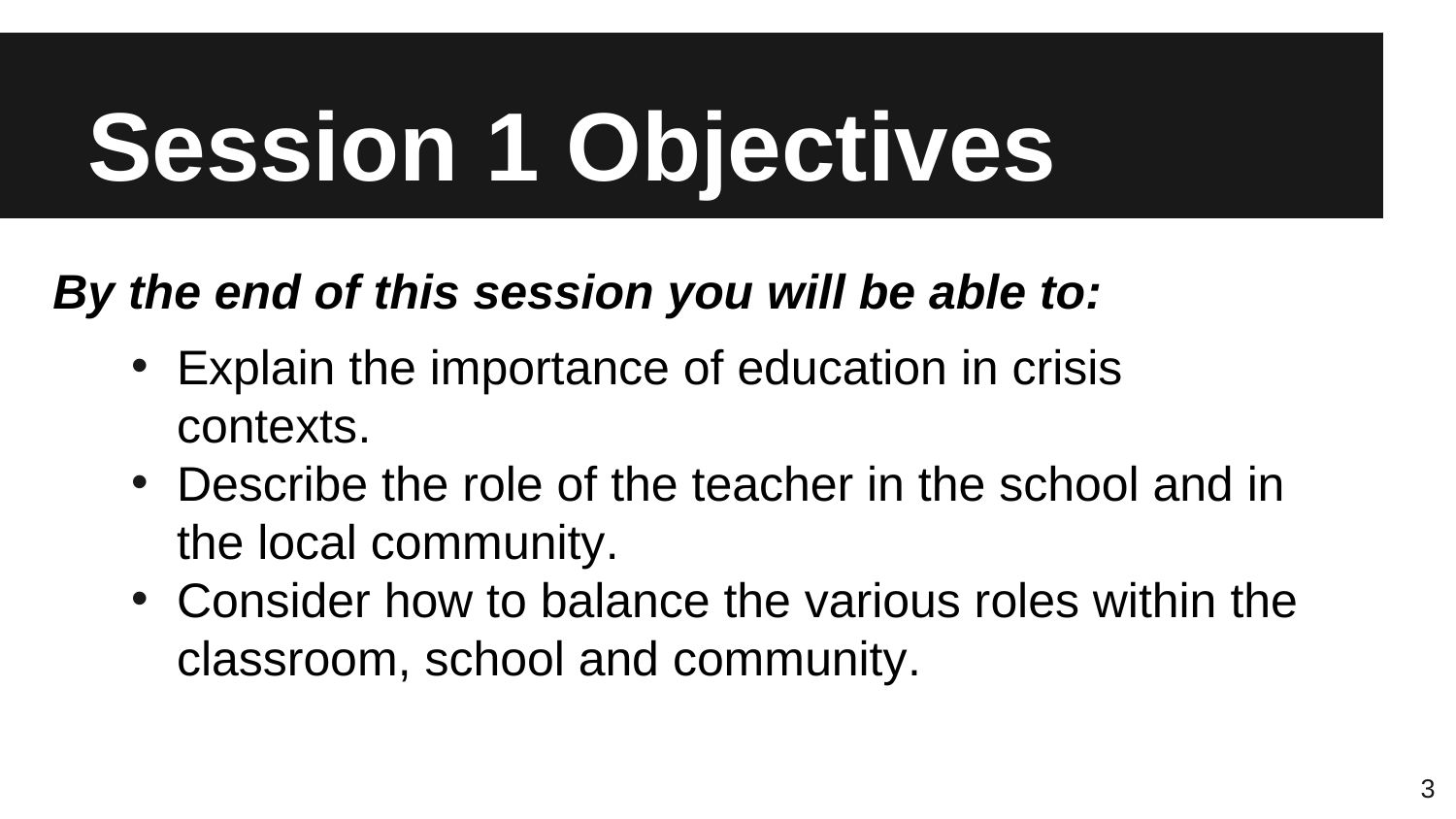

# Session 1 Objectives
By the end of this session you will be able to:
Explain the importance of education in crisis contexts.
Describe the role of the teacher in the school and in the local community.
Consider how to balance the various roles within the classroom, school and community.
3